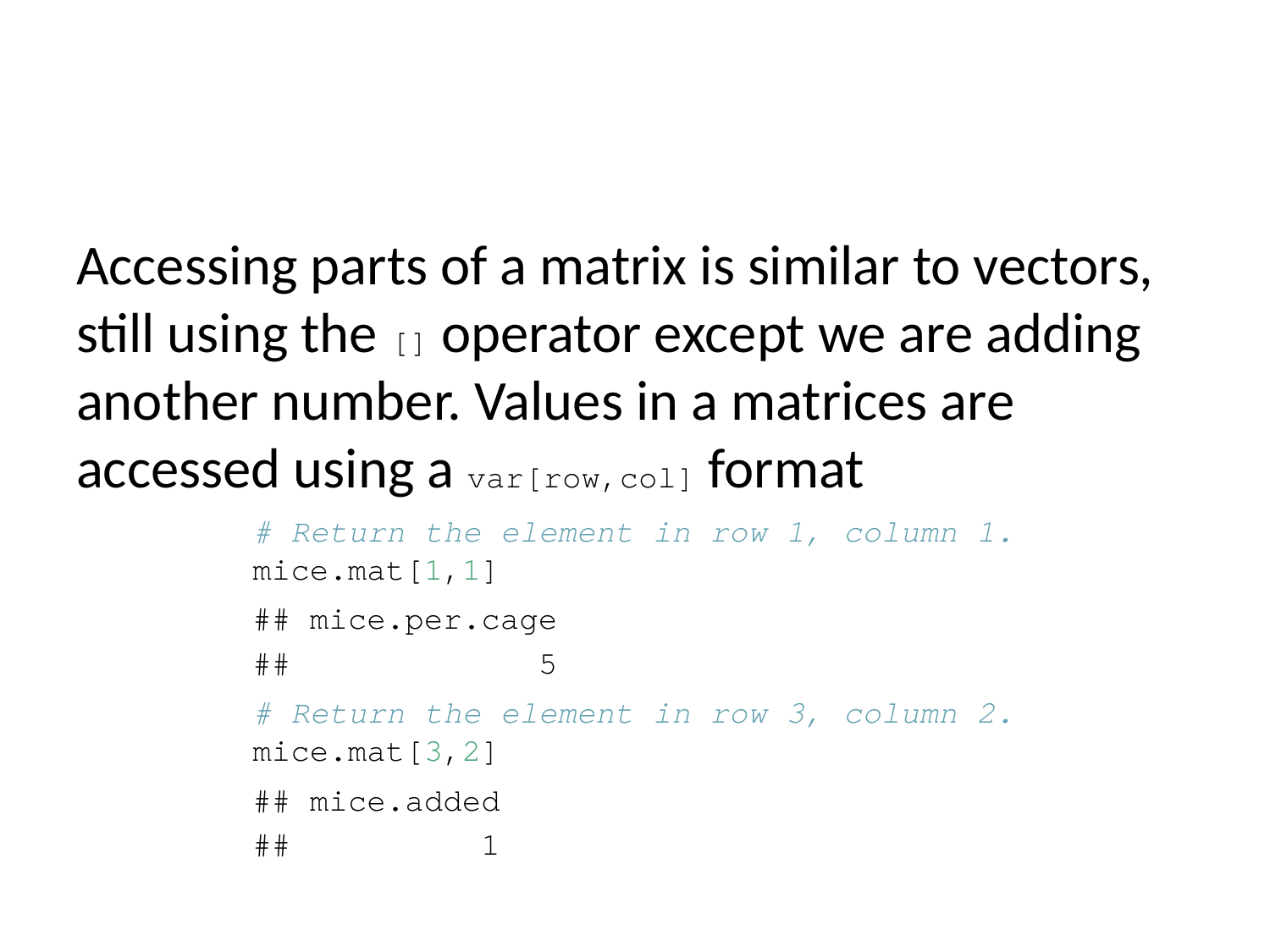

Accessing parts of a matrix is similar to vectors, still using the [] operator except we are adding another number. Values in a matrices are accessed using a var[row,col] format
# Return the element in row 1, column 1. mice.mat[1,1]
## mice.per.cage
##             5
# Return the element in row 3, column 2. mice.mat[3,2]
## mice.added
##          1